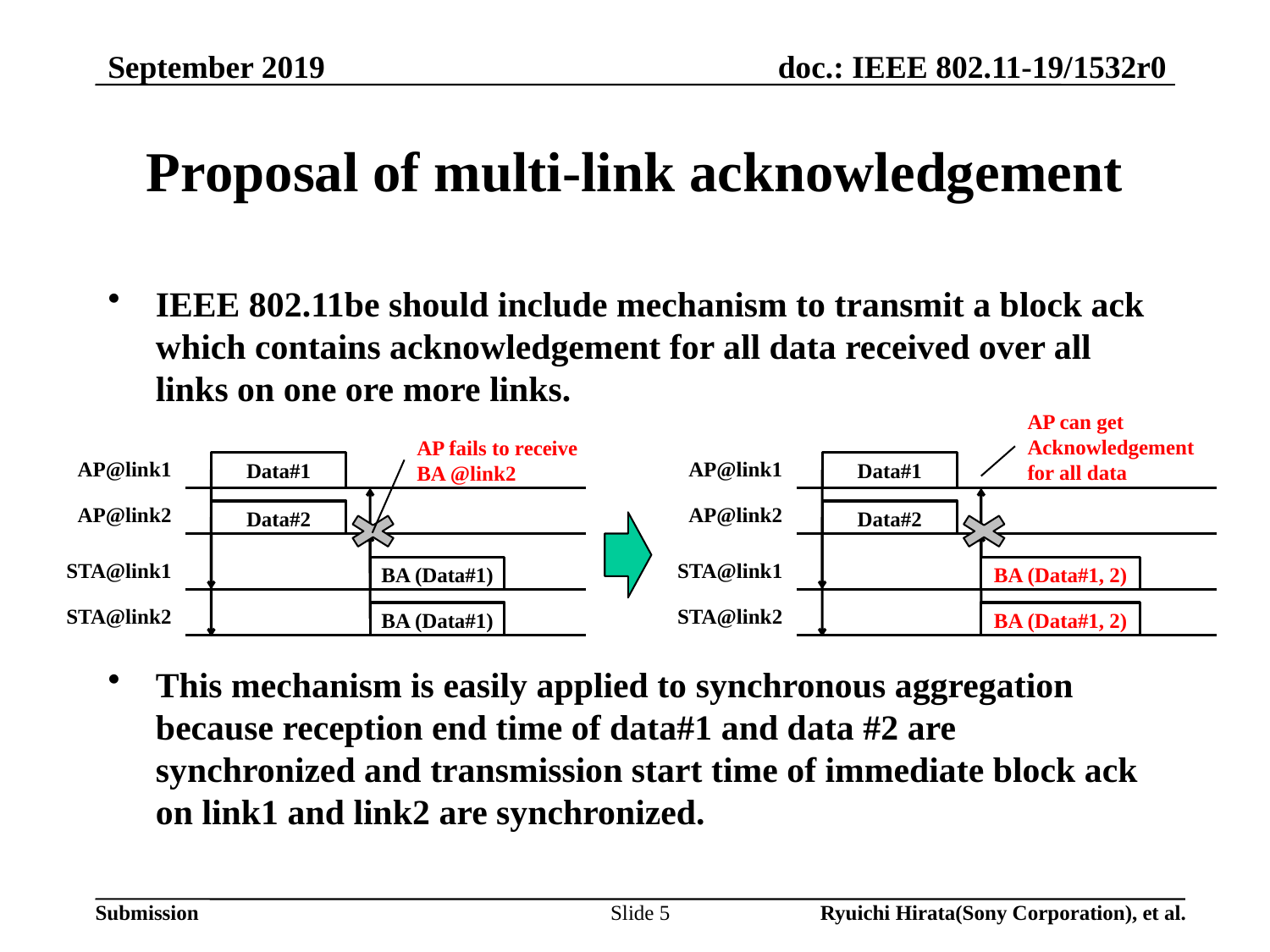

September 2019
# Proposal of multi-link acknowledgement
IEEE 802.11be should include mechanism to transmit a block ack which contains acknowledgement for all data received over all links on one ore more links.

This mechanism is easily applied to synchronous aggregation because reception end time of data#1 and data #2 are synchronized and transmission start time of immediate block ack on link1 and link2 are synchronized.
AP can get
Acknowledgement
for all data
AP@link1
Data#1
AP@link2
Data#2

STA@link1
BA (Data#1, 2)
STA@link2
BA (Data#1, 2)
AP fails to receive
BA @link2
AP@link1
Data#1
AP@link2
Data#2

STA@link1
BA (Data#1)
STA@link2
BA (Data#1)

Slide 5
Ryuichi Hirata(Sony Corporation), et al.